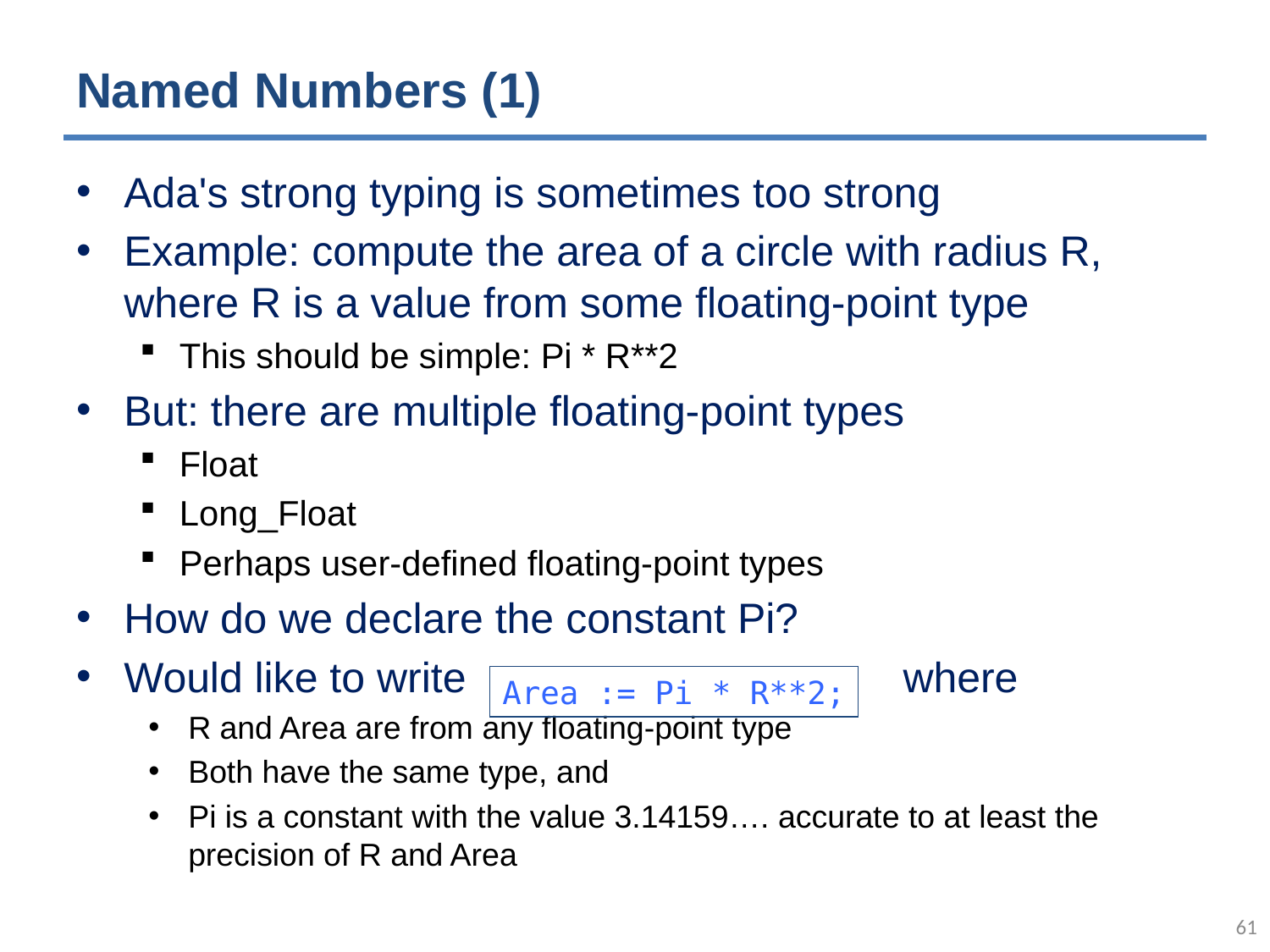

# Named Numbers (1)
Ada's strong typing is sometimes too strong
Example: compute the area of a circle with radius R, where R is a value from some floating-point type
This should be simple: Pi * R**2
But: there are multiple floating-point types
Float
Long_Float
Perhaps user-defined floating-point types
How do we declare the constant Pi?
Would like to write                                     where
R and Area are from any floating-point type
Both have the same type, and
Pi is a constant with the value 3.14159…. accurate to at least the precision of R and Area

Area := Pi * R**2;
61